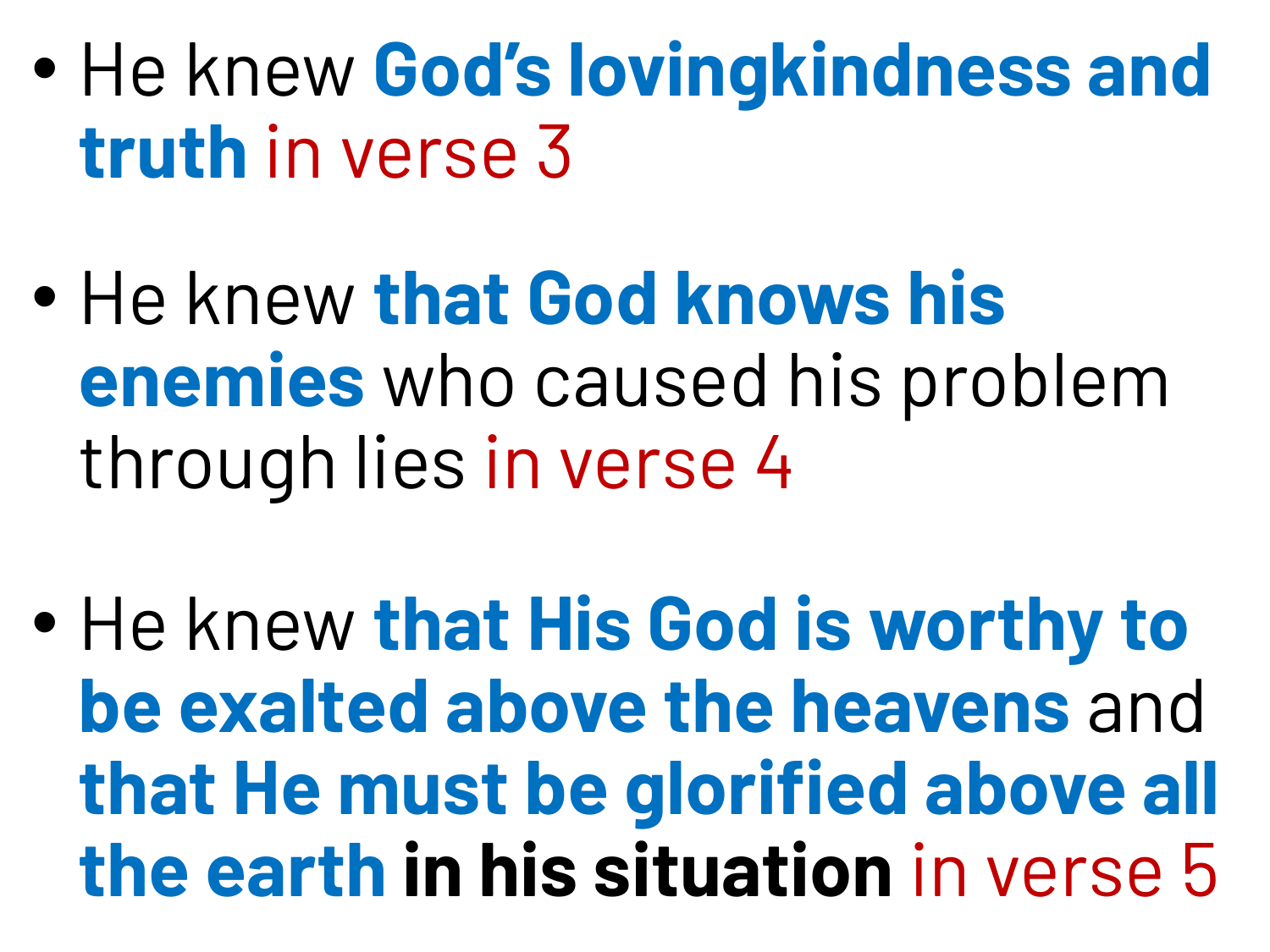

He knew God’s lovingkindness and truth in verse 3

He knew that God knows his enemies who caused his problem through lies in verse 4

He knew that His God is worthy to be exalted above the heavens and that He must be glorified above all the earth in his situation in verse 5